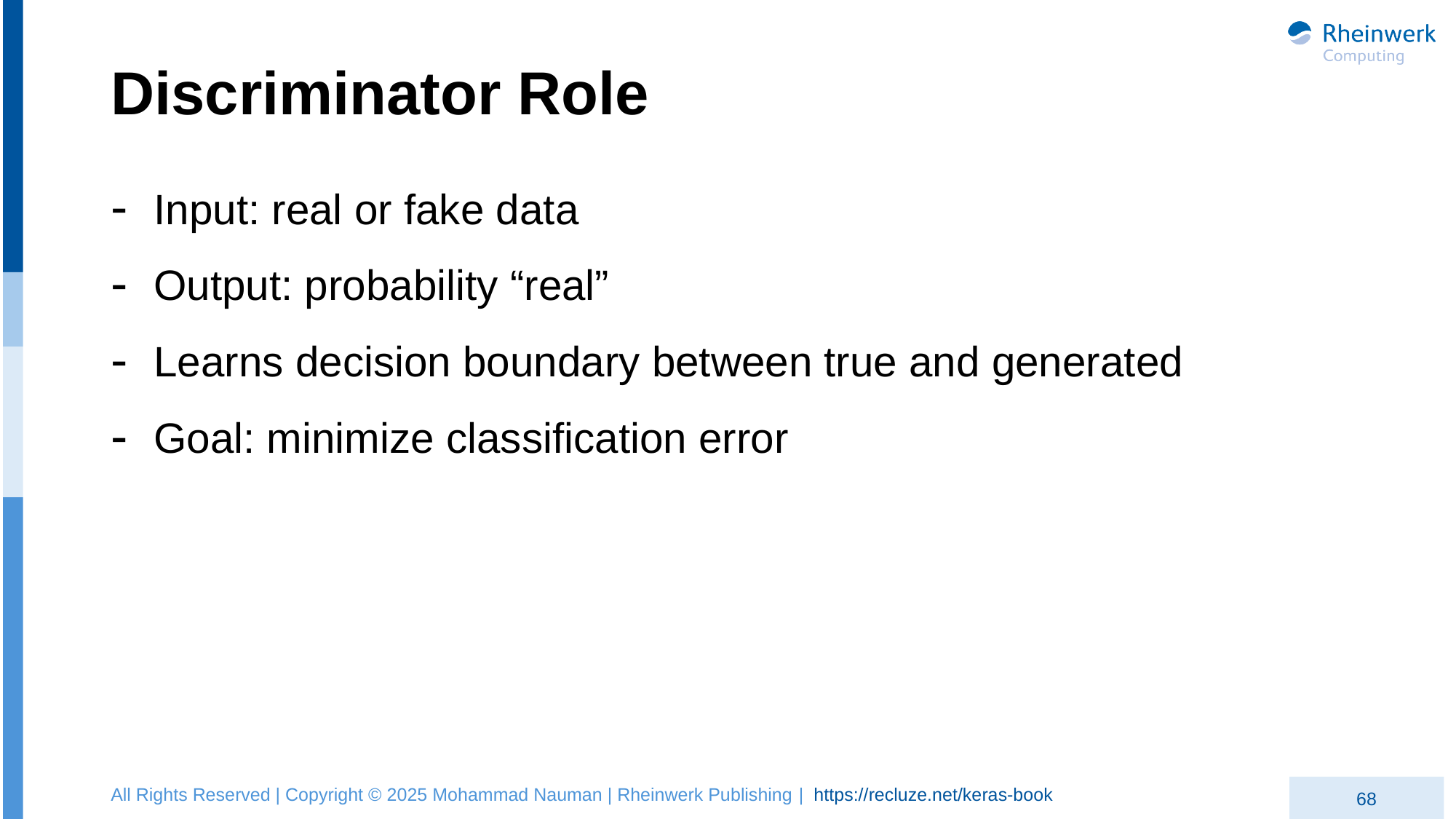

# Discriminator Role
Input: real or fake data
Output: probability “real”
Learns decision boundary between true and generated
Goal: minimize classification error